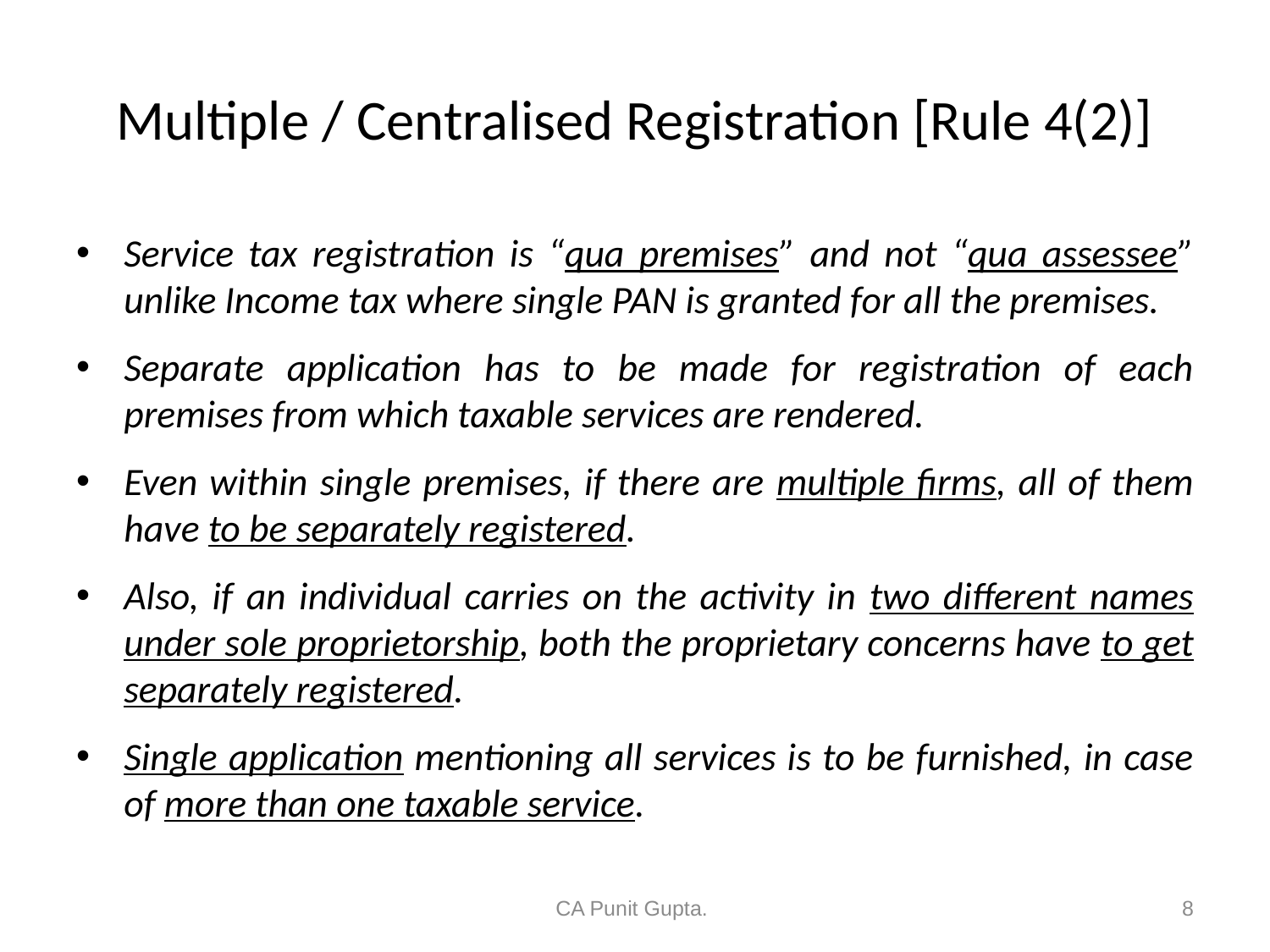

# Multiple / Centralised Registration [Rule 4(2)]
Service tax registration is “qua premises” and not “qua assessee” unlike Income tax where single PAN is granted for all the premises.
Separate application has to be made for registration of each premises from which taxable services are rendered.
Even within single premises, if there are multiple firms, all of them have to be separately registered.
Also, if an individual carries on the activity in two different names under sole proprietorship, both the proprietary concerns have to get separately registered.
Single application mentioning all services is to be furnished, in case of more than one taxable service.
CA Punit Gupta.
8